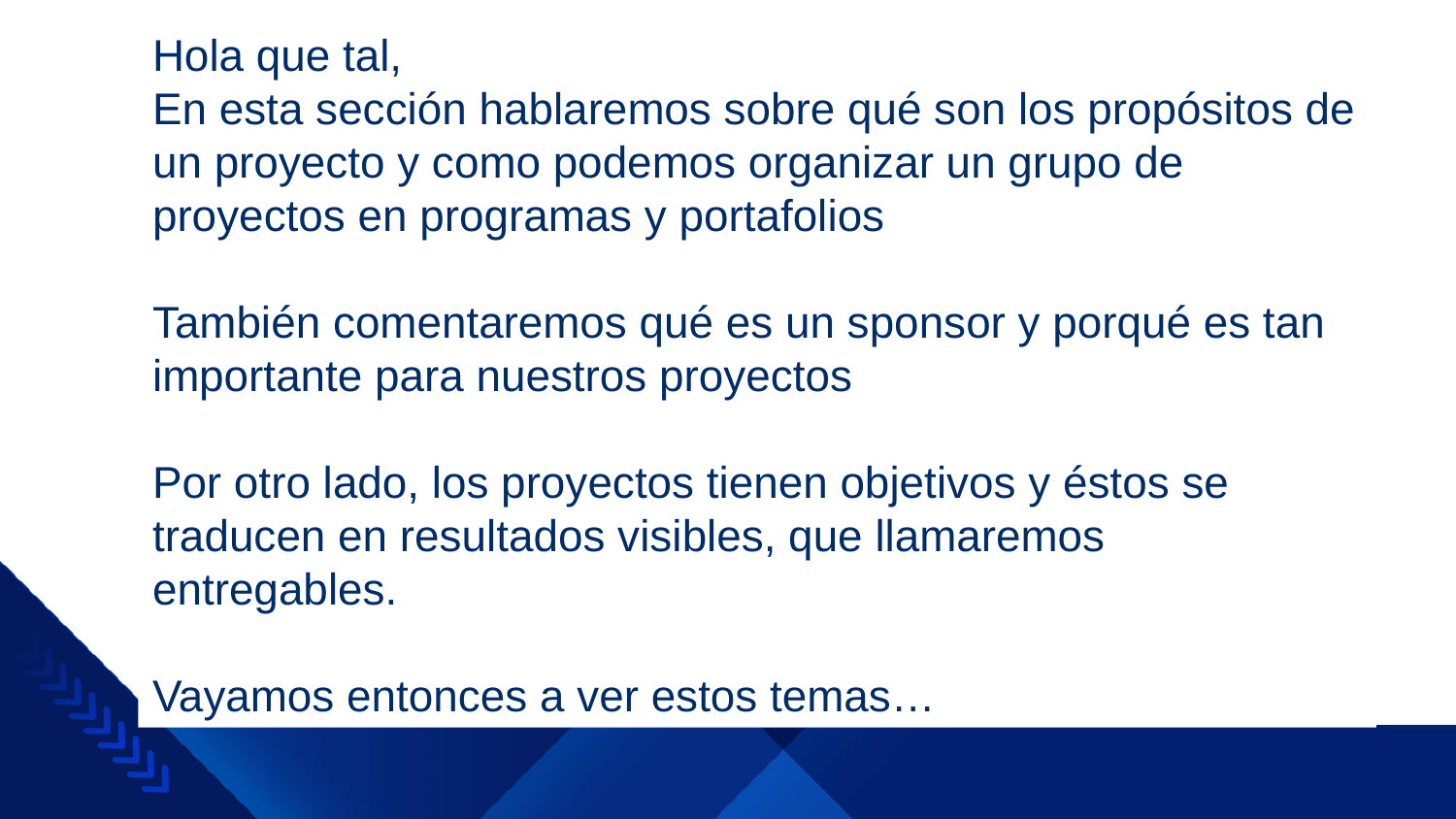

Hola que tal,
En esta sección hablaremos sobre qué son los propósitos de un proyecto y como podemos organizar un grupo de proyectos en programas y portafolios

También comentaremos qué es un sponsor y porqué es tan importante para nuestros proyectos

Por otro lado, los proyectos tienen objetivos y éstos se traducen en resultados visibles, que llamaremos entregables.

Vayamos entonces a ver estos temas…